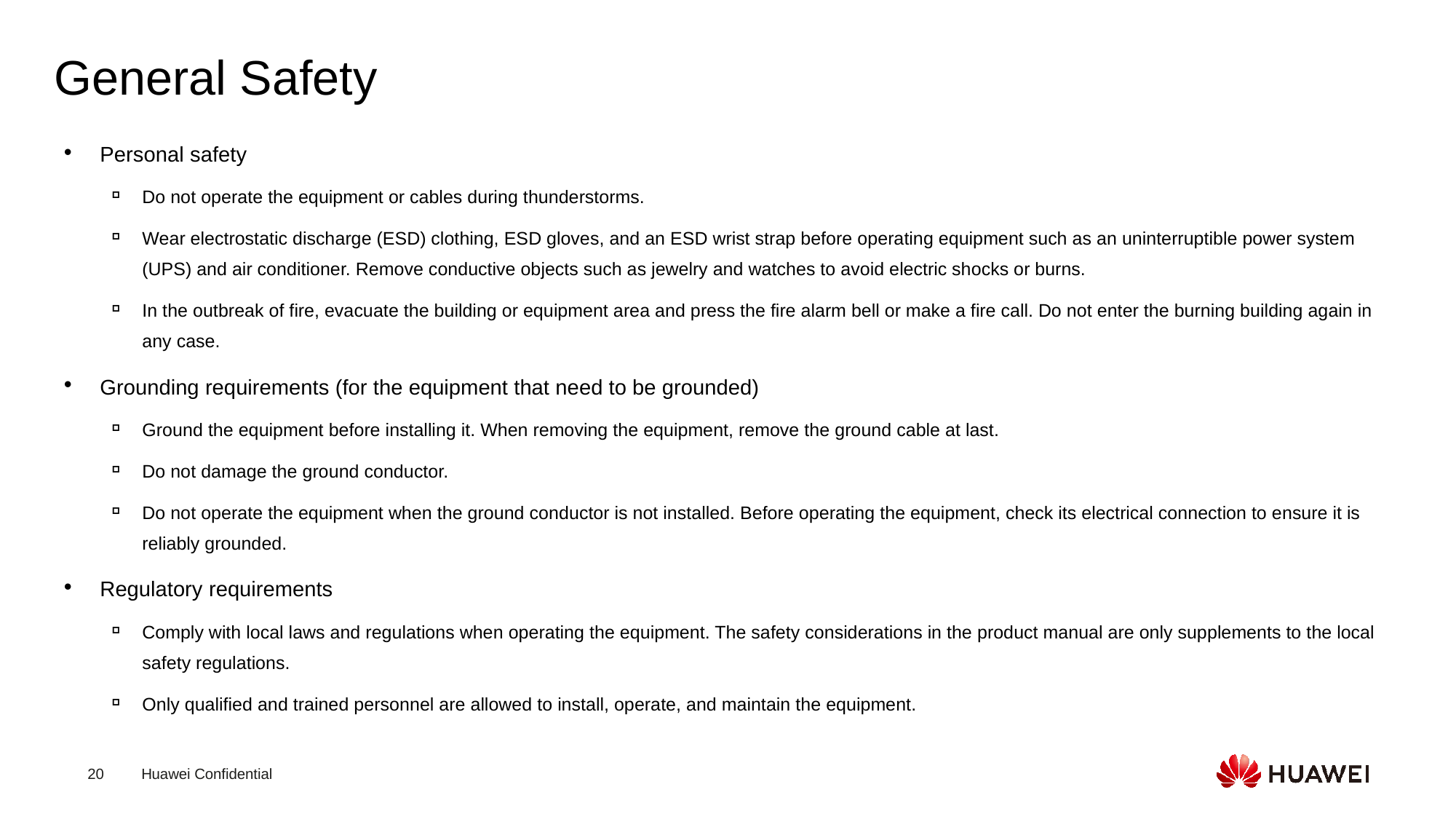

# General Safety
Personal safety
Do not operate the equipment or cables during thunderstorms.
Wear electrostatic discharge (ESD) clothing, ESD gloves, and an ESD wrist strap before operating equipment such as an uninterruptible power system (UPS) and air conditioner. Remove conductive objects such as jewelry and watches to avoid electric shocks or burns.
In the outbreak of fire, evacuate the building or equipment area and press the fire alarm bell or make a fire call. Do not enter the burning building again in any case.
Grounding requirements (for the equipment that need to be grounded)
Ground the equipment before installing it. When removing the equipment, remove the ground cable at last.
Do not damage the ground conductor.
Do not operate the equipment when the ground conductor is not installed. Before operating the equipment, check its electrical connection to ensure it is reliably grounded.
Regulatory requirements
Comply with local laws and regulations when operating the equipment. The safety considerations in the product manual are only supplements to the local safety regulations.
Only qualified and trained personnel are allowed to install, operate, and maintain the equipment.